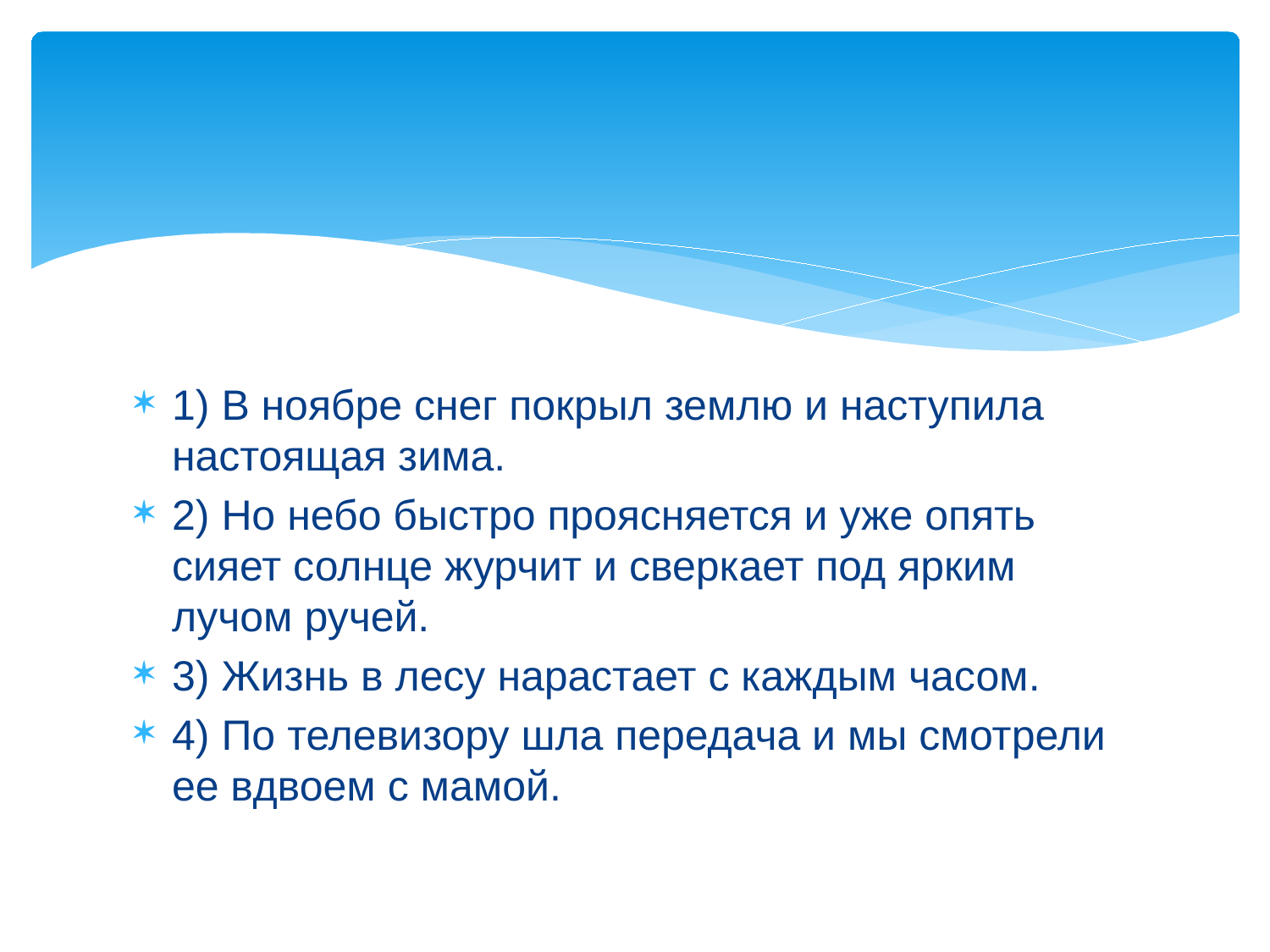

#
1) В ноябре снег покрыл землю и наступила настоящая зима.
2) Но небо быстро проясняется и уже опять сияет солнце журчит и сверкает под ярким лучом ручей.
3) Жизнь в лесу нарастает с каждым часом.
4) По телевизору шла передача и мы смотрели ее вдвоем с мамой.